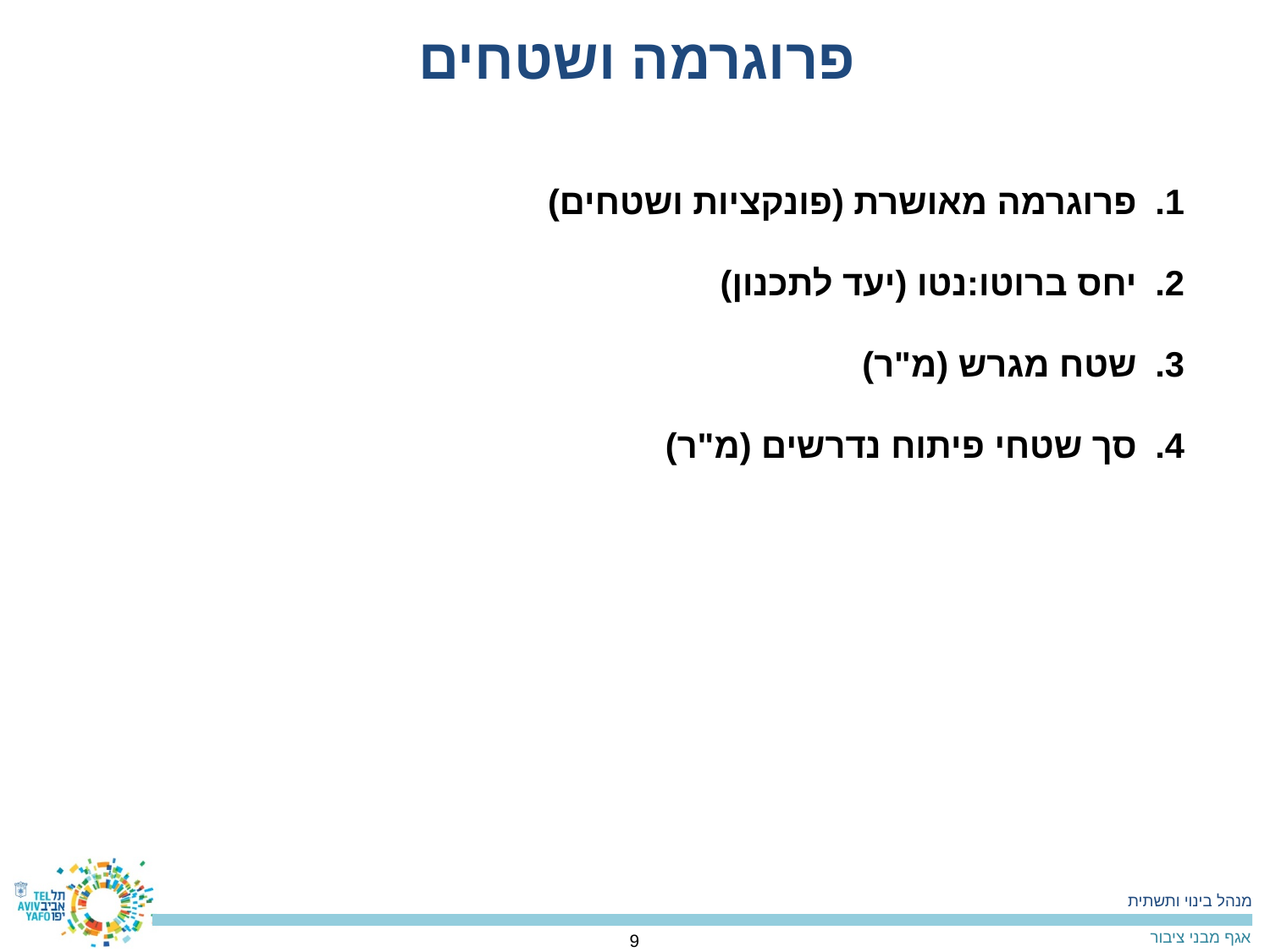

פרוגרמה ושטחים
פרוגרמה מאושרת (פונקציות ושטחים)
יחס ברוטו:נטו (יעד לתכנון)
שטח מגרש (מ"ר)
סך שטחי פיתוח נדרשים (מ"ר)